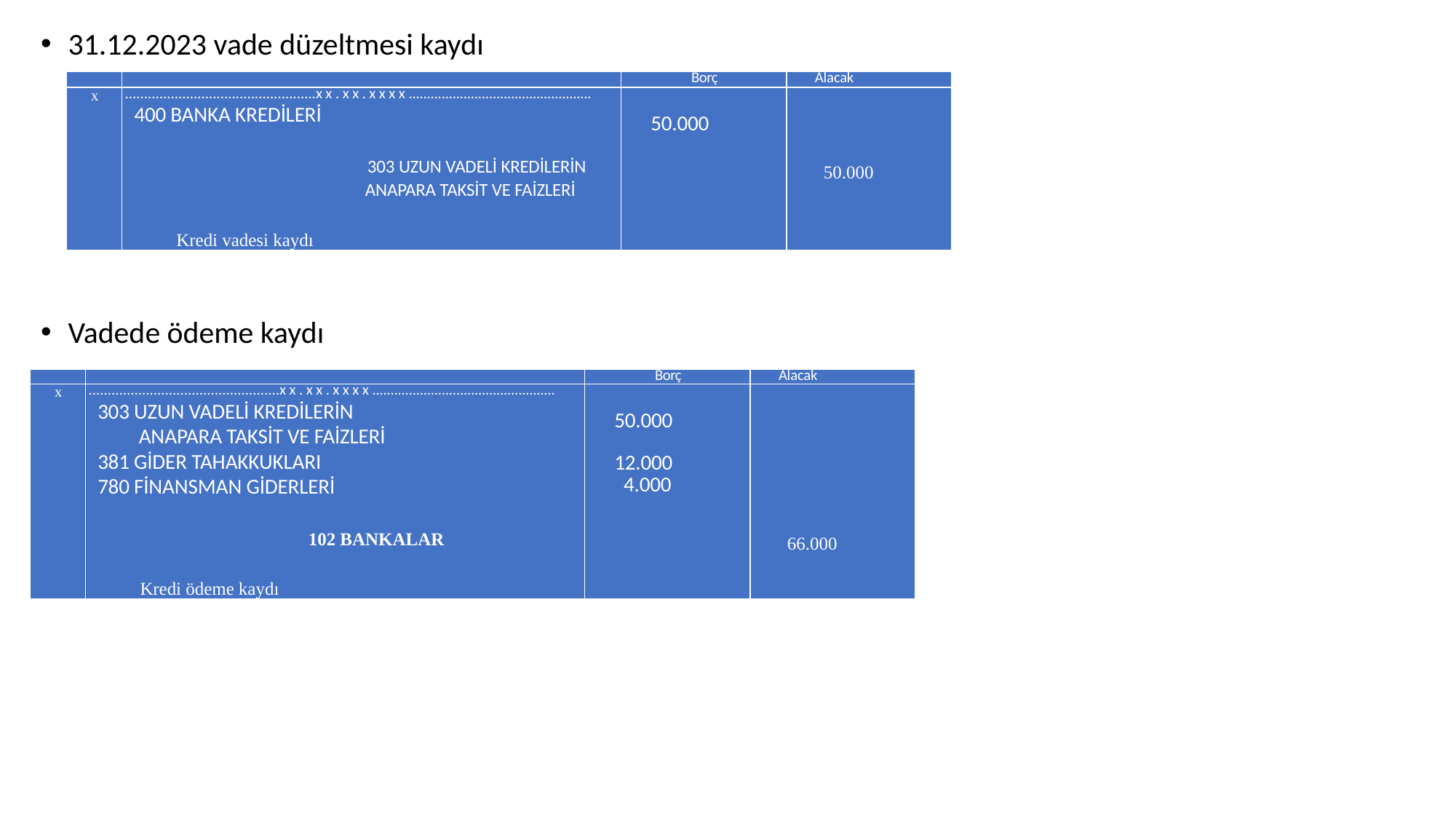

31.12.2023 vade düzeltmesi kaydı

Vadede ödeme kaydı
|  |  | Borç | Alacak |
| --- | --- | --- | --- |
| x | ..................................................xx.xx.xxxx.................................................. 400 BANKA KREDİLERİ 303 UZUN VADELİ KREDİLERİN ANAPARA TAKSİT VE FAİZLERİ Kredi vadesi kaydı | 50.000 | 50.000 |
|  |  | Borç | Alacak |
| --- | --- | --- | --- |
| x | ..................................................xx.xx.xxxx.................................................. 303 UZUN VADELİ KREDİLERİN ANAPARA TAKSİT VE FAİZLERİ 381 GİDER TAHAKKUKLARI 780 FİNANSMAN GİDERLERİ 102 BANKALAR Kredi ödeme kaydı | 50.000 12.000 4.000 | 66.000 |